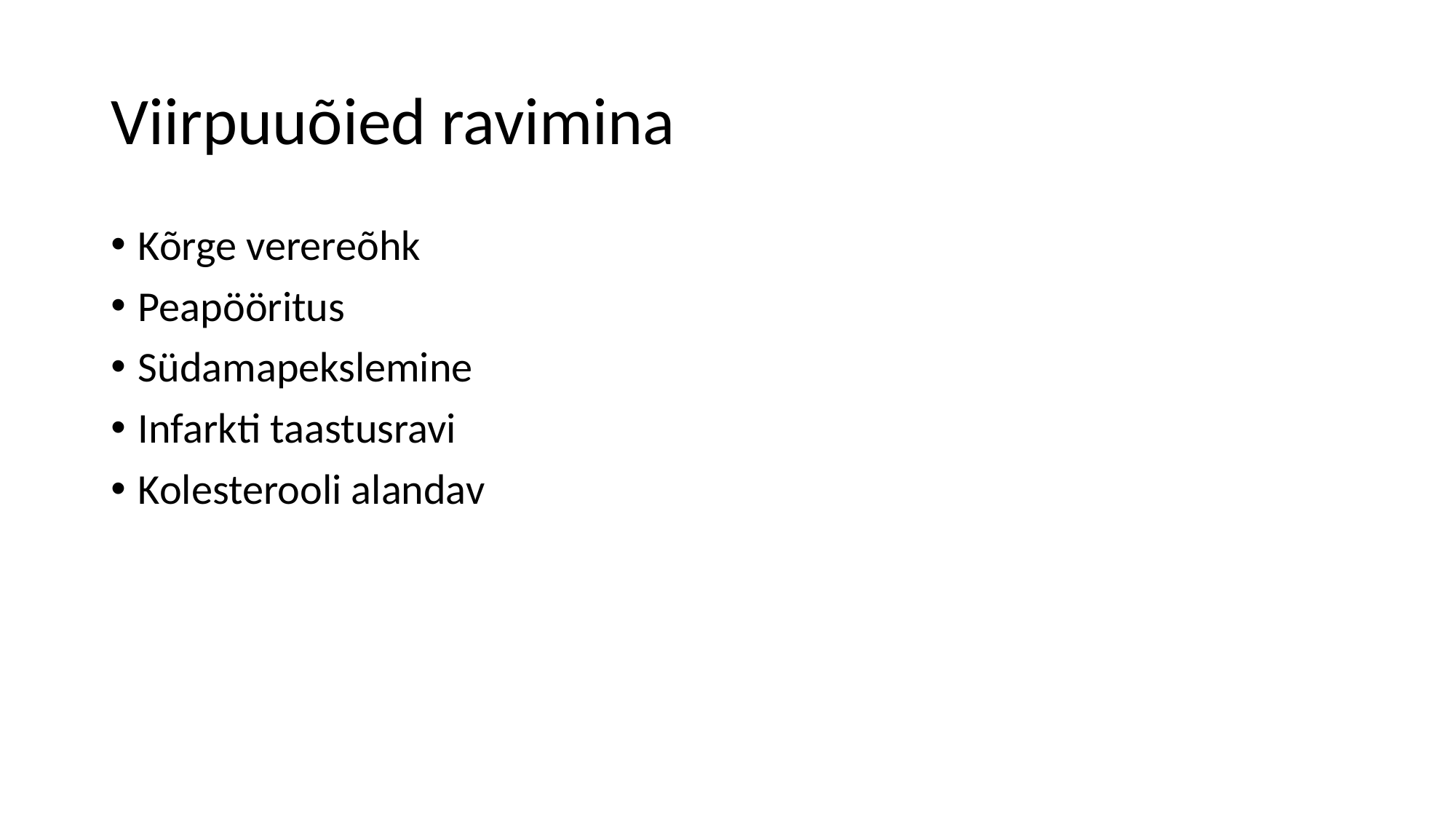

# Viirpuuõied ravimina
Kõrge verereõhk
Peapööritus
Südamapekslemine
Infarkti taastusravi
Kolesterooli alandav